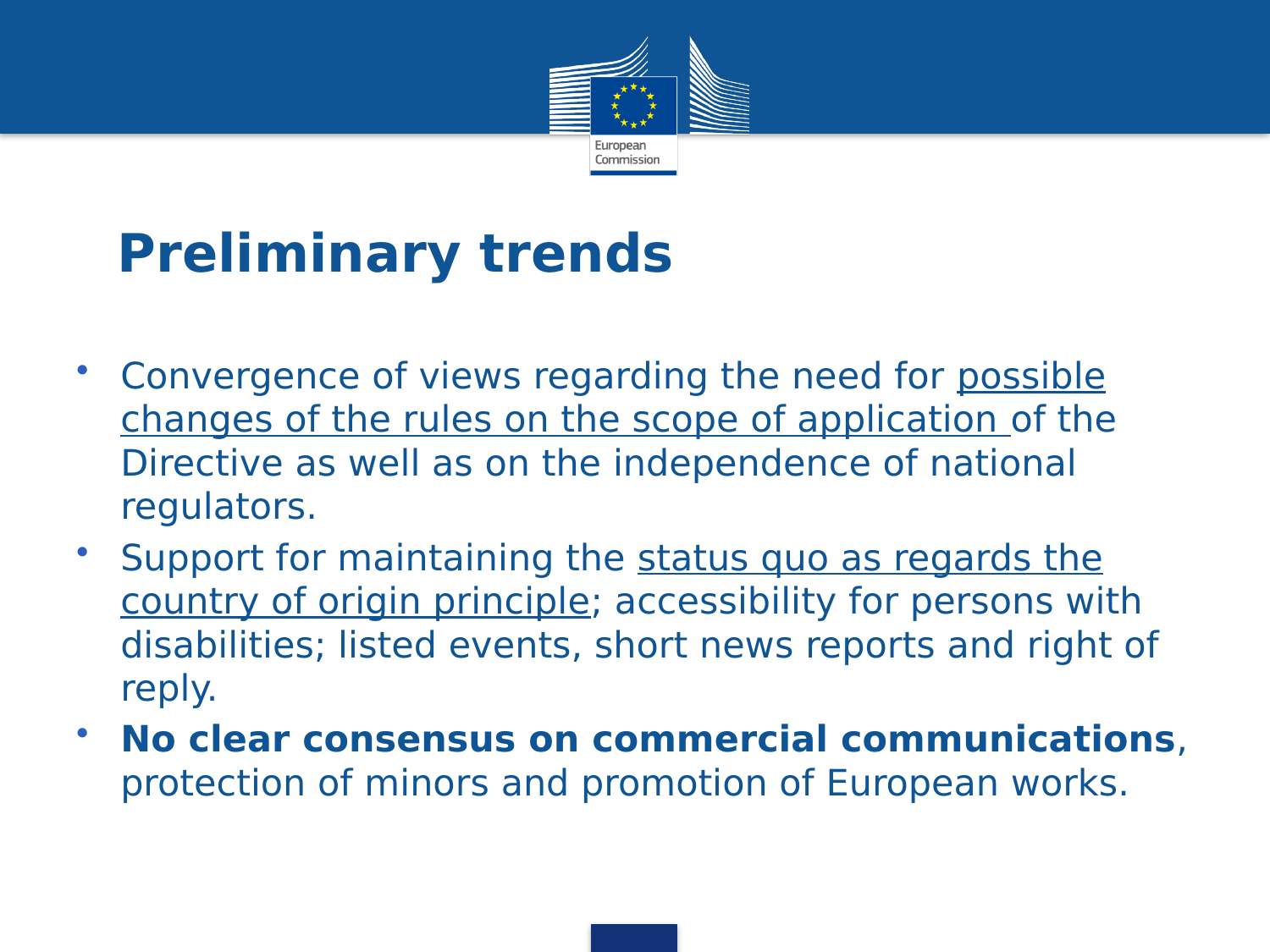

# Preliminary trends
Convergence of views regarding the need for possible changes of the rules on the scope of application of the Directive as well as on the independence of national regulators.
Support for maintaining the status quo as regards the country of origin principle; accessibility for persons with disabilities; listed events, short news reports and right of reply.
No clear consensus on commercial communications, protection of minors and promotion of European works.